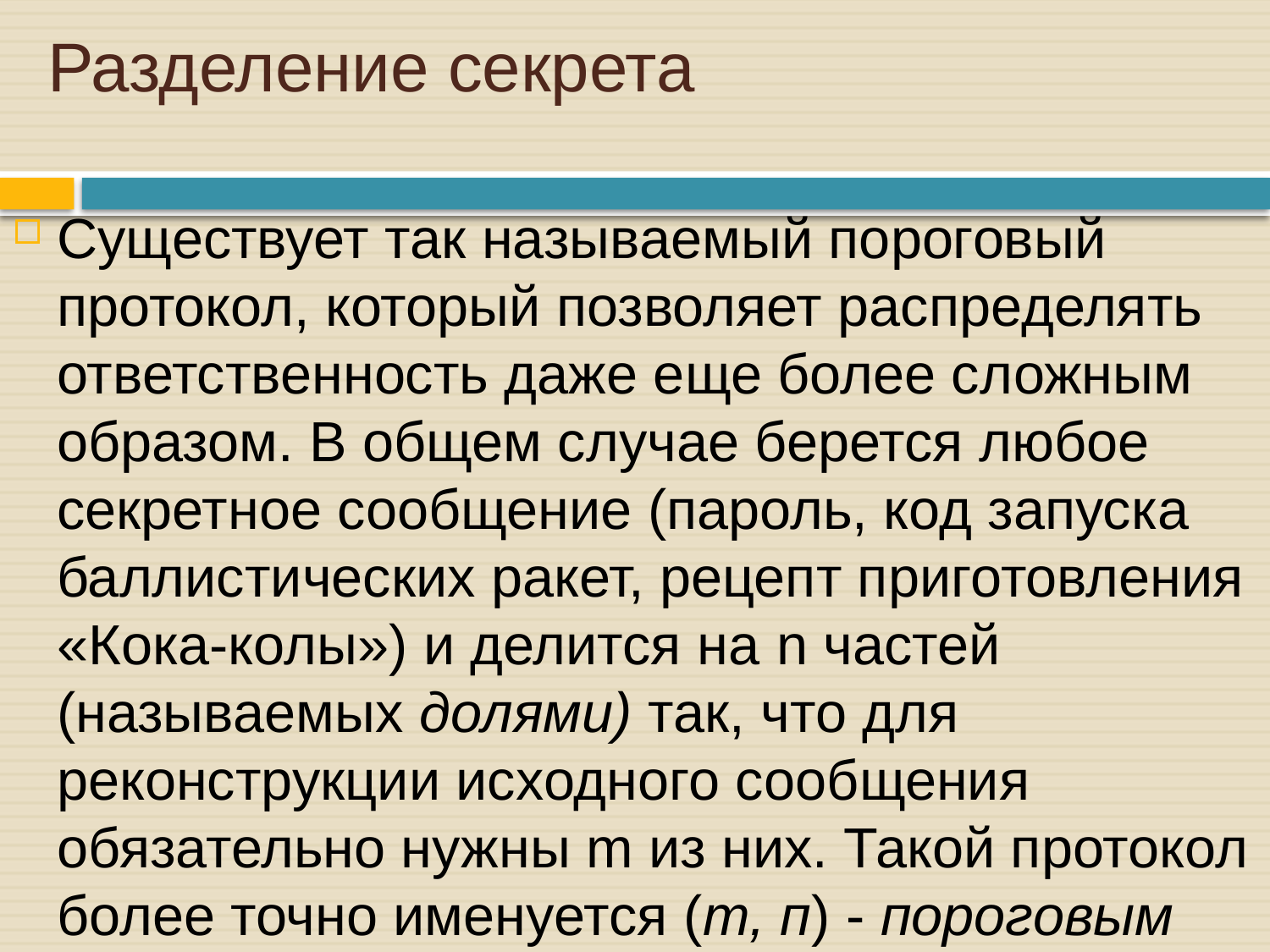

# Разделение секрета
Существует так называемый пороговый протокол, который позволяет распределять ответственность даже еще более сложным образом. В общем случае берется любое секретное сообщение (пароль, код запуска баллистических ракет, рецепт приготовления «Кока-колы») и делится на n частей (называемых долями) так, что для реконструкции исходного сообщения обязательно нужны m из них. Такой протокол более точно именуется (т, п) - пороговым протоколом.